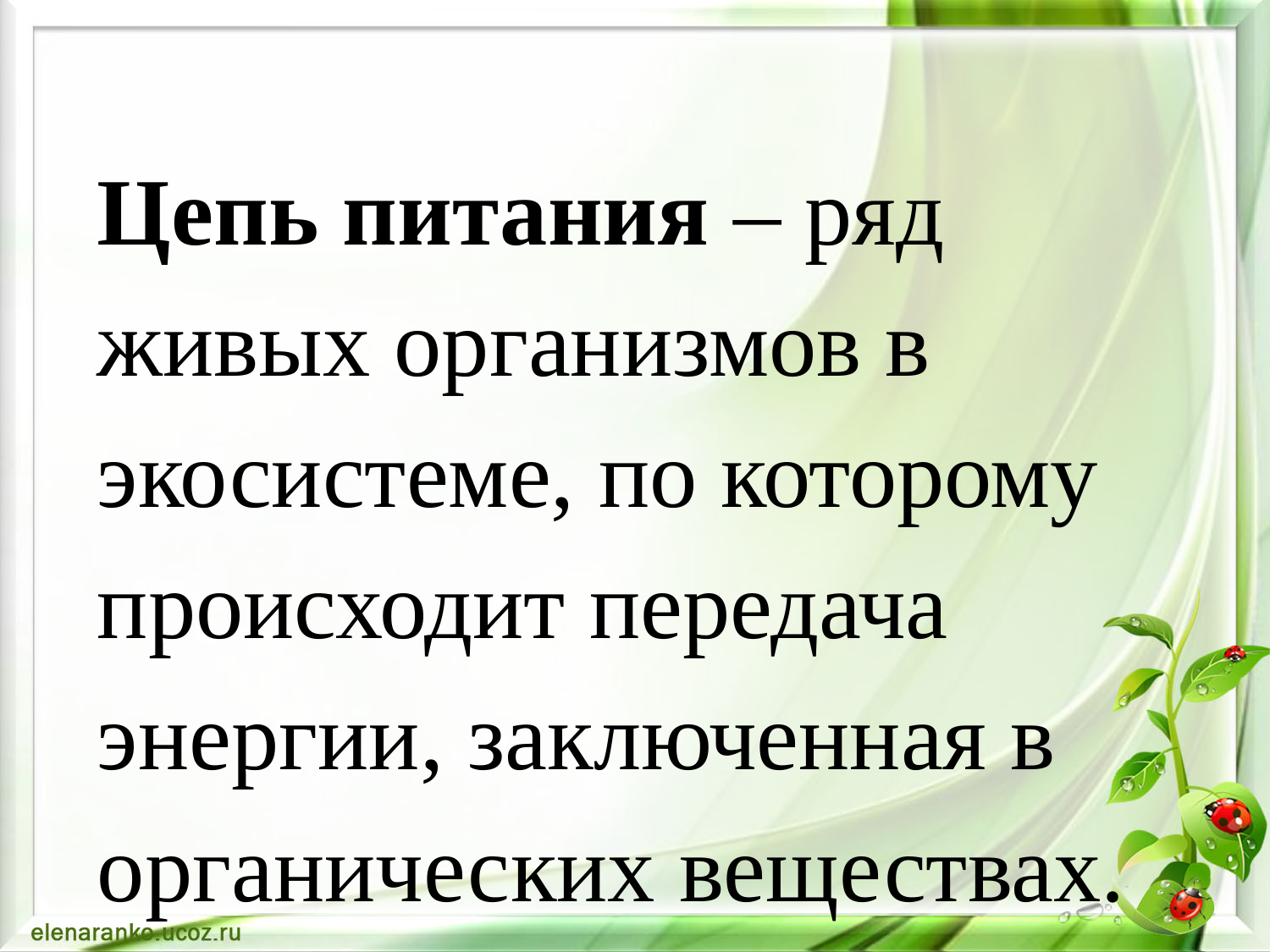

Цепь питания – ряд живых организмов в экосистеме, по которому происходит передача энергии, заключенная в органических веществах.